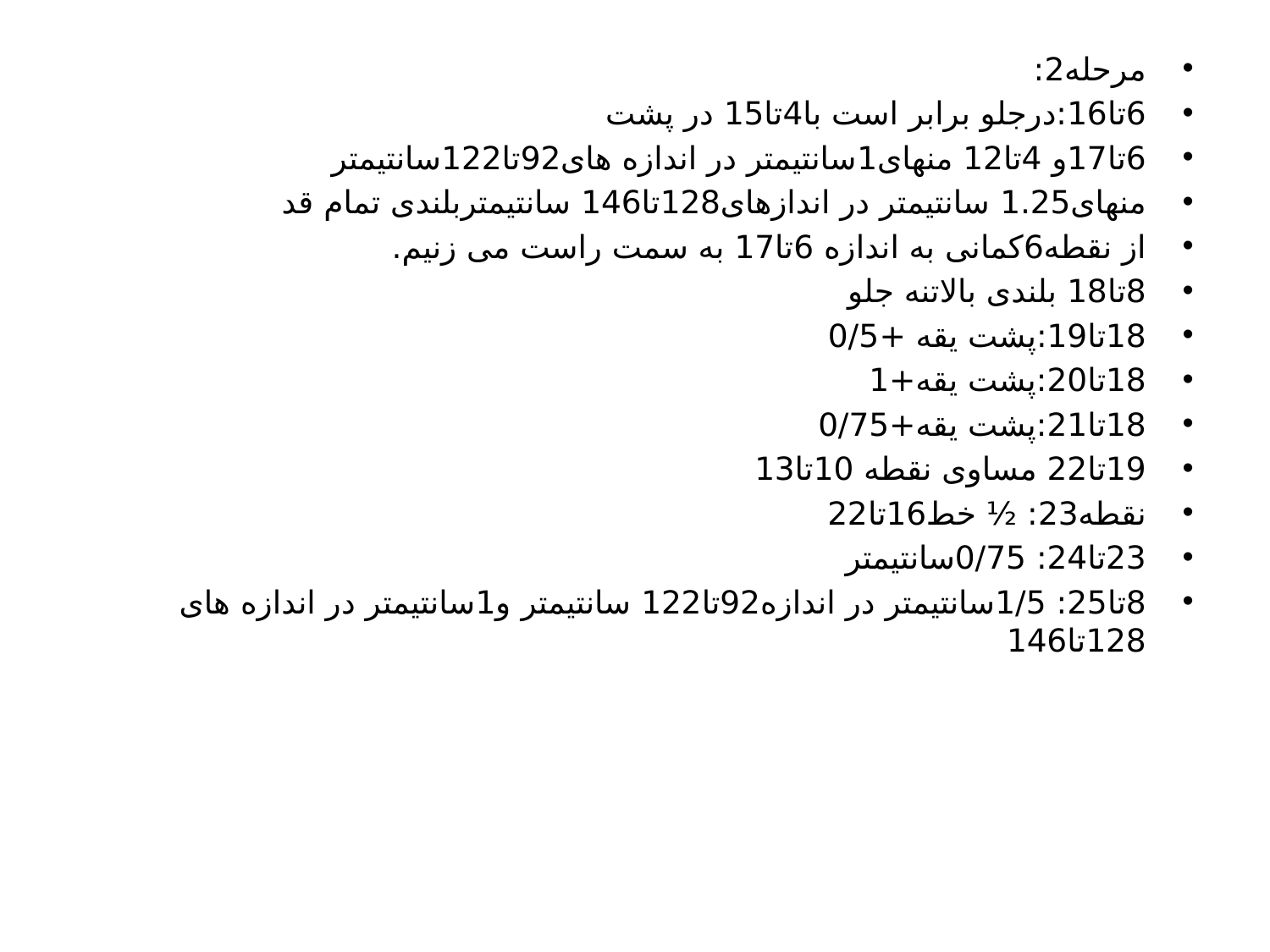

مرحله2:
6تا16:درجلو برابر است با4تا15 در پشت
6تا17و 4تا12 منهای1سانتیمتر در اندازه های92تا122سانتیمتر
منهای1.25 سانتیمتر در اندازهای128تا146 سانتیمتربلندی تمام قد
از نقطه6کمانی به اندازه 6تا17 به سمت راست می زنیم.
8تا18 بلندی بالاتنه جلو
18تا19:پشت یقه +0/5
18تا20:پشت یقه+1
18تا21:پشت یقه+0/75
19تا22 مساوی نقطه 10تا13
نقطه23: ½ خط16تا22
23تا24: 0/75سانتیمتر
8تا25: 1/5سانتیمتر در اندازه92تا122 سانتیمتر و1سانتیمتر در اندازه های 128تا146